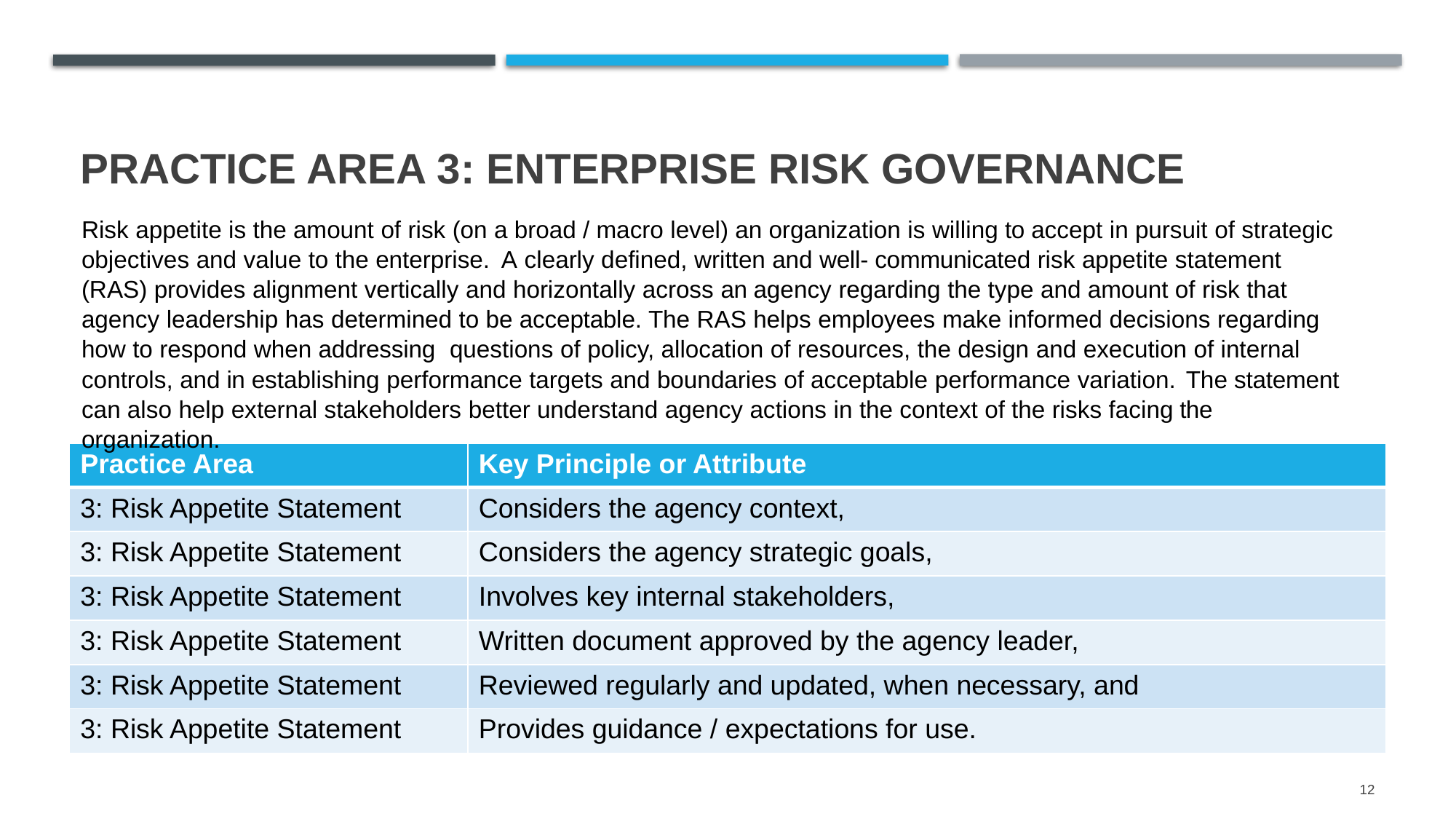

# Practice area 3: enterprise risk governance
Risk appetite is the amount of risk (on a broad / macro level) an organization is willing to accept in pursuit of strategic objectives and value to the enterprise. A clearly defined, written and well- communicated risk appetite statement (RAS) provides alignment vertically and horizontally across an agency regarding the type and amount of risk that agency leadership has determined to be acceptable. The RAS helps employees make informed decisions regarding how to respond when addressing questions of policy, allocation of resources, the design and execution of internal controls, and in establishing performance targets and boundaries of acceptable performance variation. The statement can also help external stakeholders better understand agency actions in the context of the risks facing the organization.
| Practice Area | Key Principle or Attribute |
| --- | --- |
| 3: Risk Appetite Statement | Considers the agency context, |
| 3: Risk Appetite Statement | Considers the agency strategic goals, |
| 3: Risk Appetite Statement | Involves key internal stakeholders, |
| 3: Risk Appetite Statement | Written document approved by the agency leader, |
| 3: Risk Appetite Statement | Reviewed regularly and updated, when necessary, and |
| 3: Risk Appetite Statement | Provides guidance / expectations for use. |
12